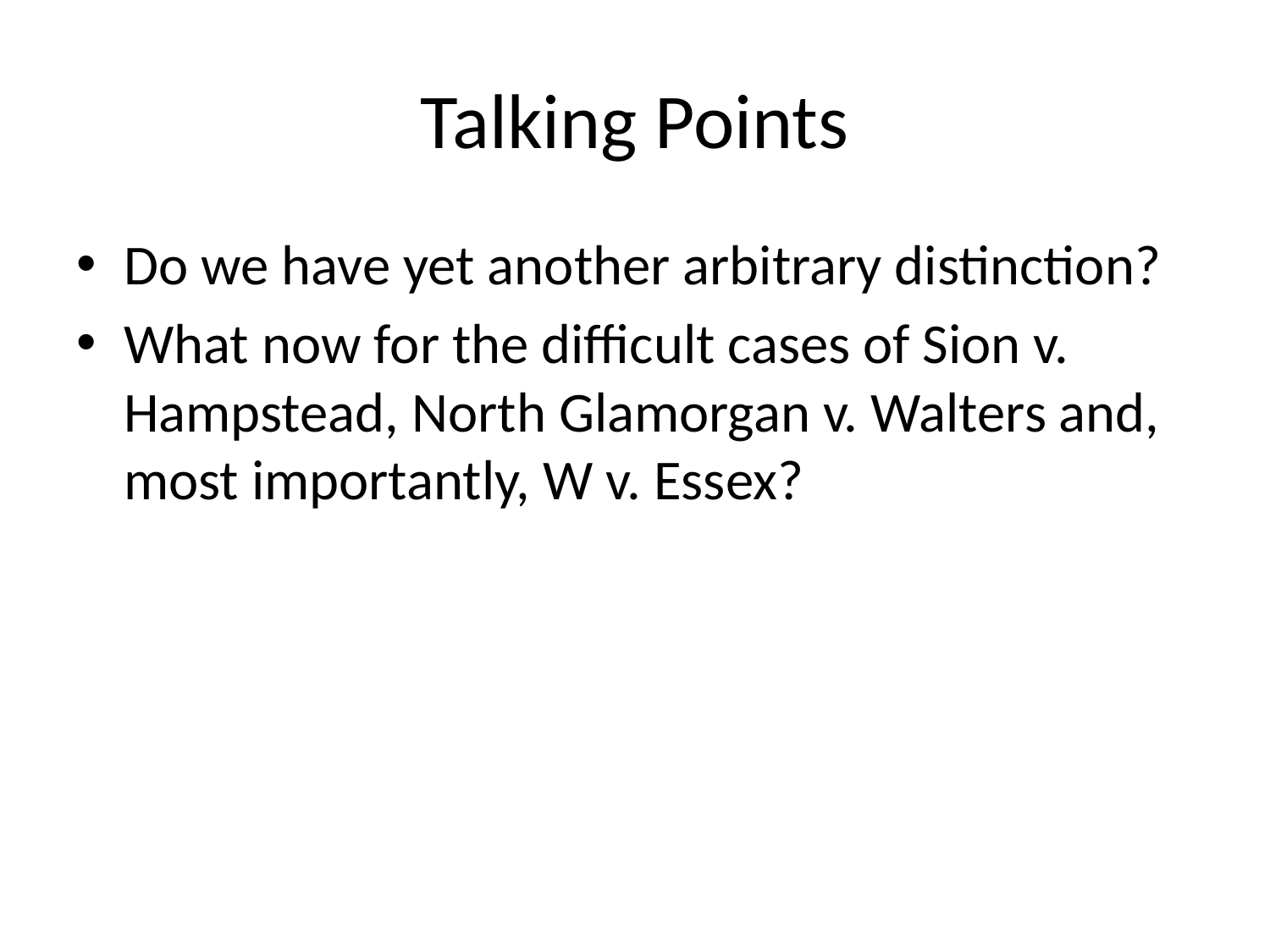

# Talking Points
Do we have yet another arbitrary distinction?
What now for the difficult cases of Sion v. Hampstead, North Glamorgan v. Walters and, most importantly, W v. Essex?